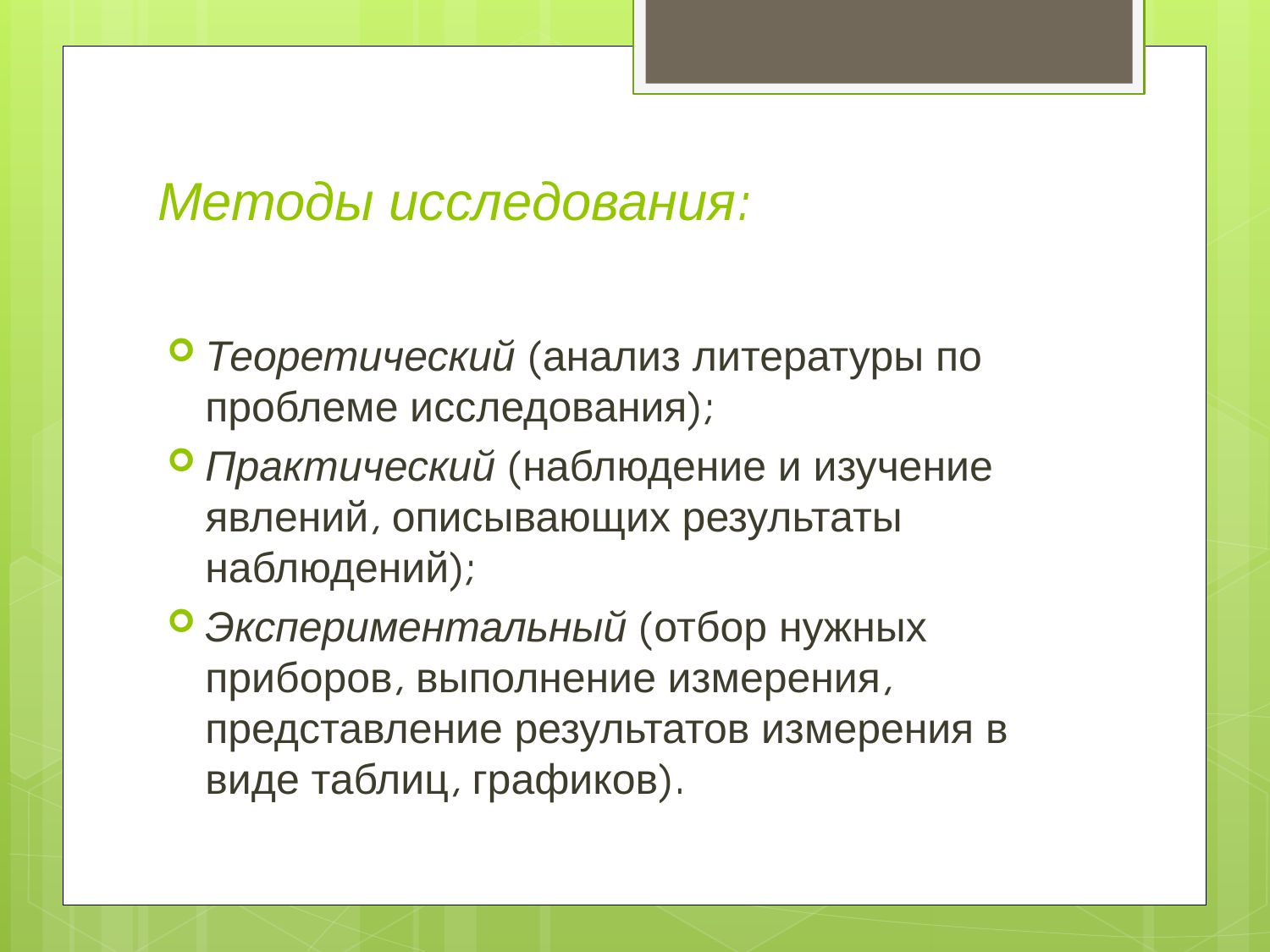

# Методы исследования:
Теоретический (анализ литературы по проблеме исследования);
Практический (наблюдение и изучение явлений, описывающих результаты наблюдений);
Экспериментальный (отбор нужных приборов, выполнение измерения, представление результатов измерения в виде таблиц, графиков).